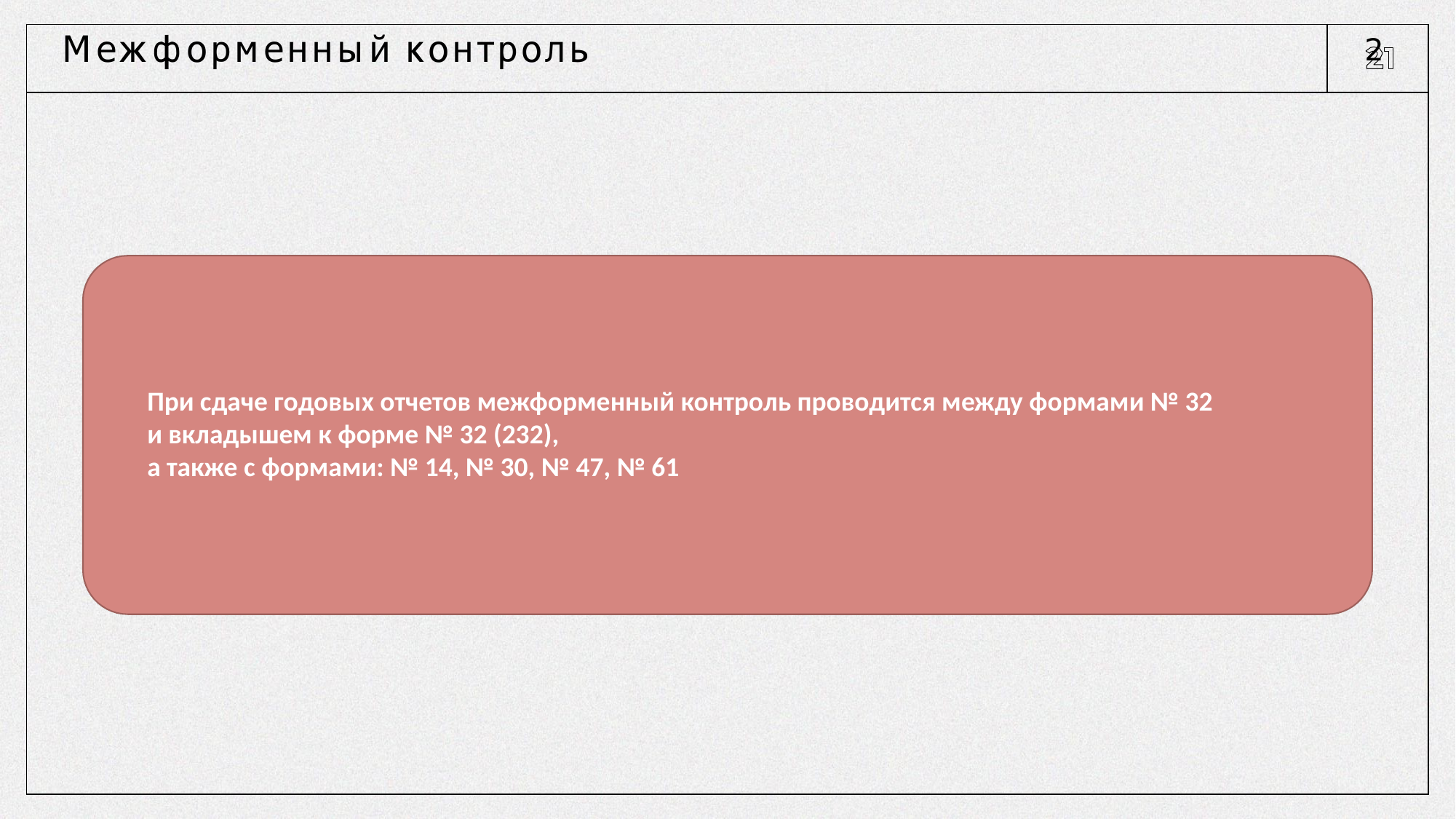

| Межформенный контроль | 2 |
| --- | --- |
| При сдаче годовых отчетов межформенный контроль проводится между формами № 32 и вкладышем к форме № 32 (232), а также с формами: № 14, № 30, № 47, № 61 |  |

При сдаче годовых отчетов межформенный контроль проводится между формами № 32 и вкладышем к форме № 32 (232),
а также с формами: № 14, № 30, № 47, № 61